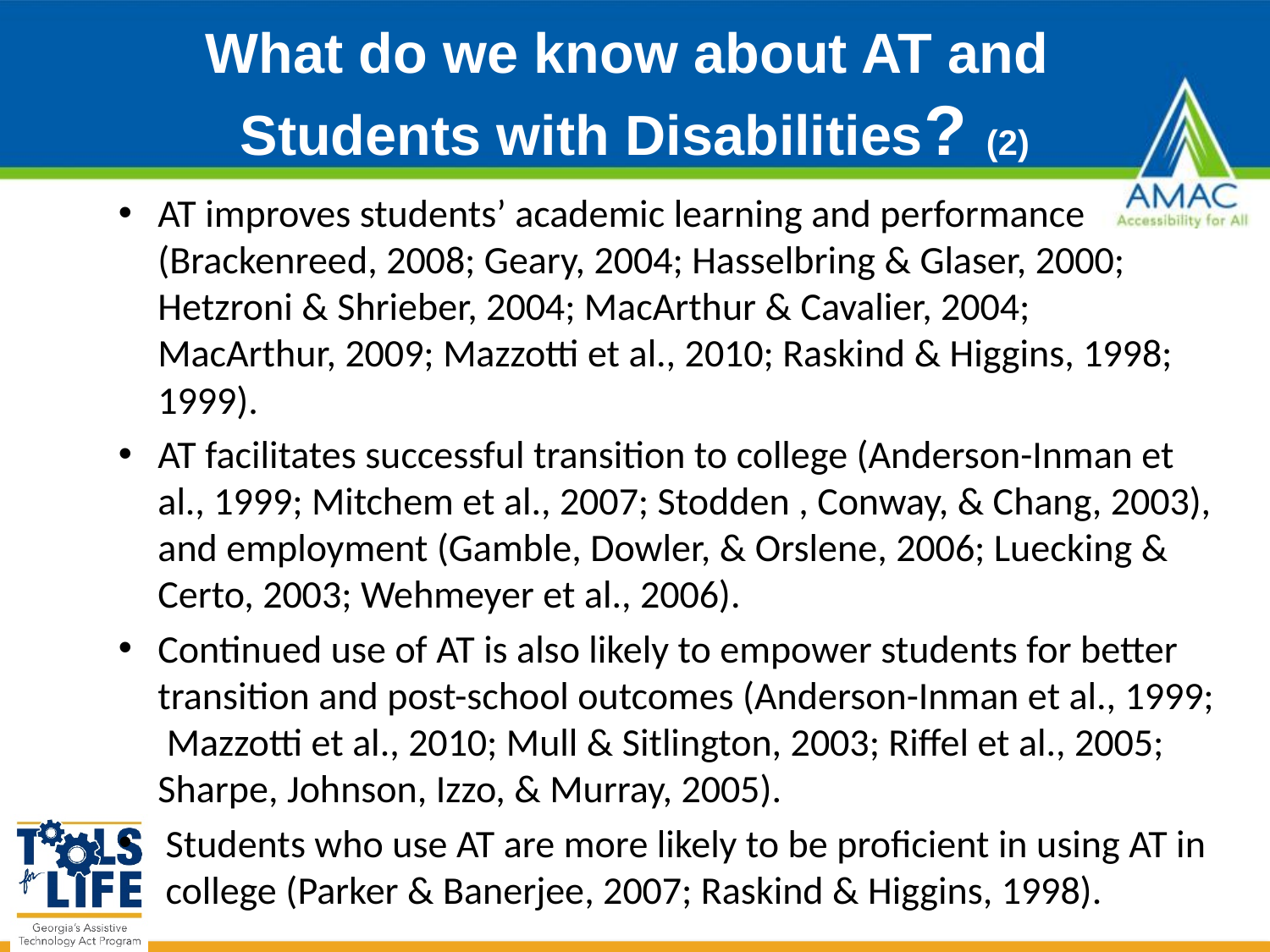

# What do we know about AT and Students with Disabilities? (2)
AT improves students’ academic learning and performance (Brackenreed, 2008; Geary, 2004; Hasselbring & Glaser, 2000; Hetzroni & Shrieber, 2004; MacArthur & Cavalier, 2004; MacArthur, 2009; Mazzotti et al., 2010; Raskind & Higgins, 1998; 1999).
AT facilitates successful transition to college (Anderson-Inman et al., 1999; Mitchem et al., 2007; Stodden , Conway, & Chang, 2003), and employment (Gamble, Dowler, & Orslene, 2006; Luecking & Certo, 2003; Wehmeyer et al., 2006).
Continued use of AT is also likely to empower students for better transition and post-school outcomes (Anderson-Inman et al., 1999;  Mazzotti et al., 2010; Mull & Sitlington, 2003; Riffel et al., 2005; Sharpe, Johnson, Izzo, & Murray, 2005).
Students who use AT are more likely to be proficient in using AT in college (Parker & Banerjee, 2007; Raskind & Higgins, 1998).